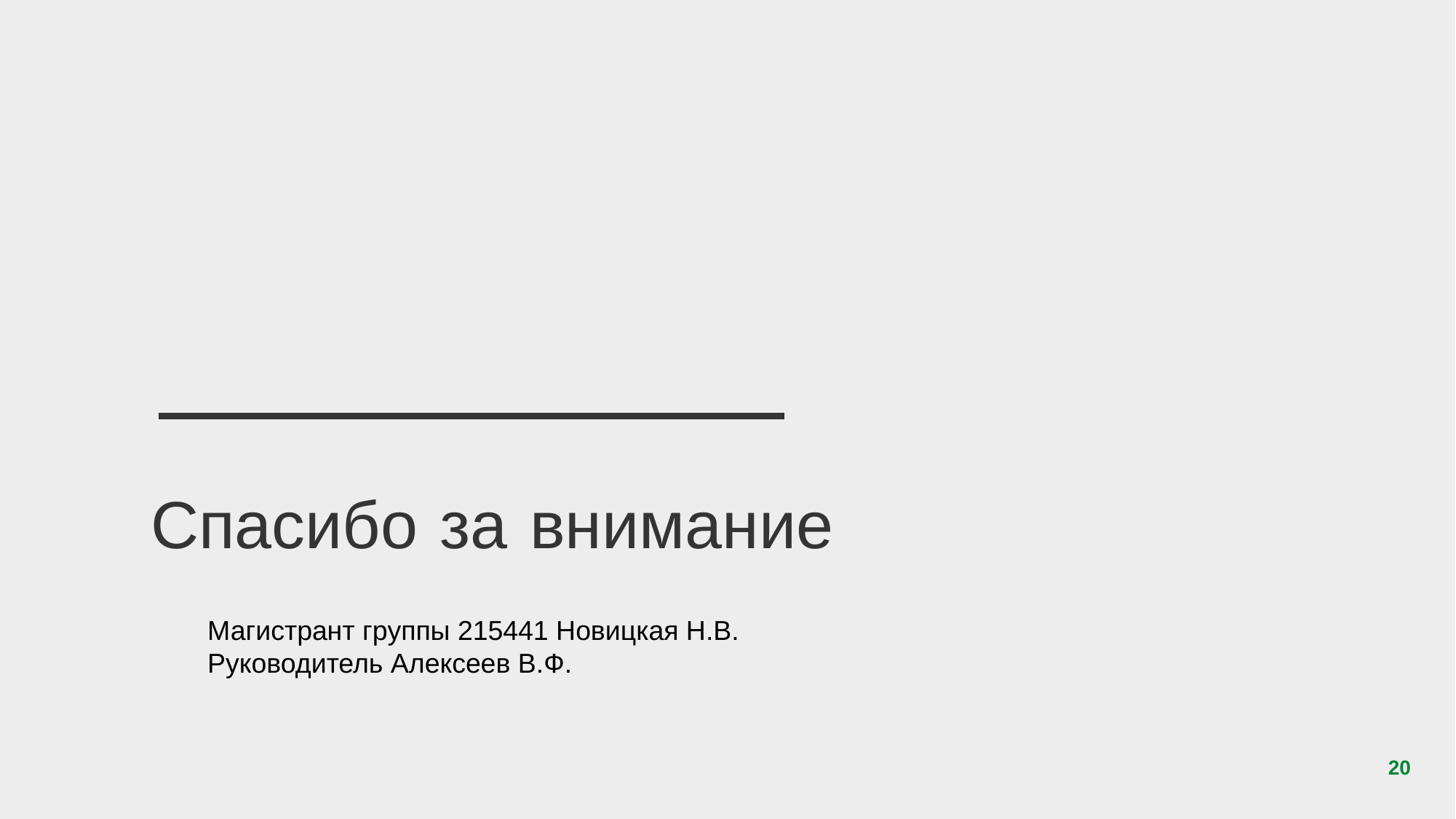

Спасибо за внимание
Магистрант группы 215441 Новицкая Н.В.
Руководитель Алексеев В.Ф.
20